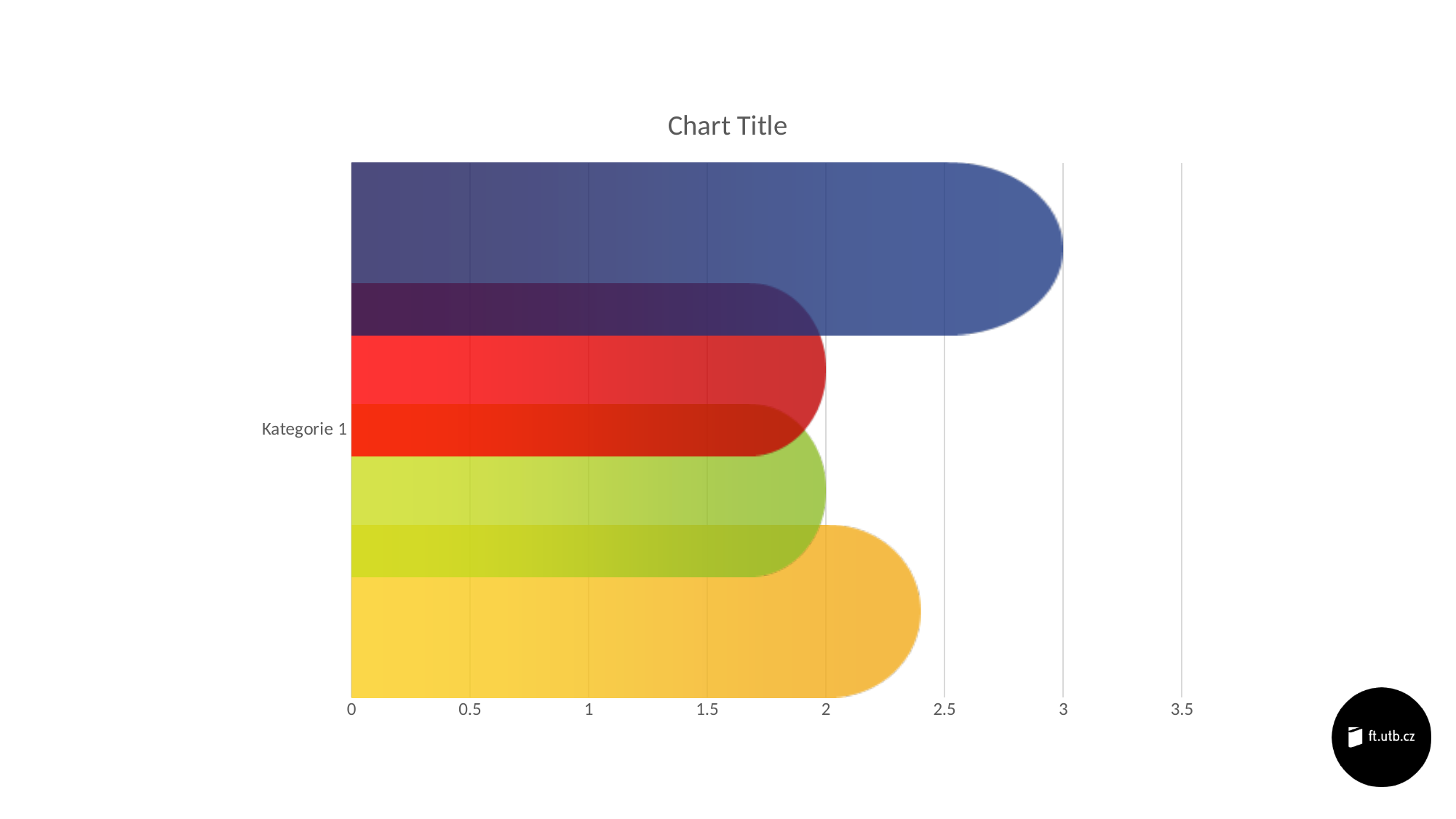

### Chart:

| Category | Řada 2 | Řada 3 | Řada 4 | Řada 5 |
|---|---|---|---|---|
| Kategorie 1 | 2.4 | 2.0 | 2.0 | 3.0 |